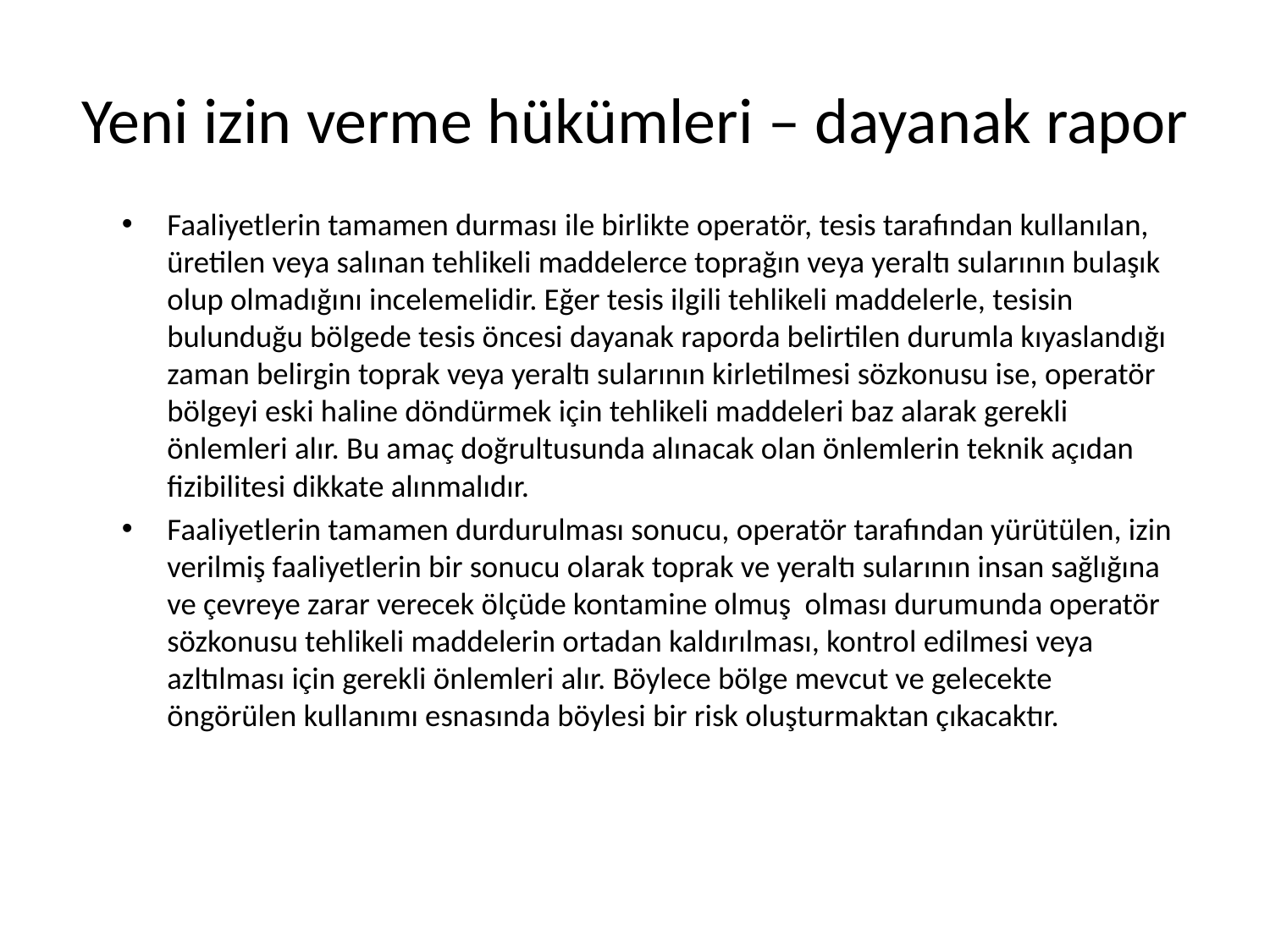

# Yeni izin verme hükümleri – dayanak rapor
Faaliyetlerin tamamen durması ile birlikte operatör, tesis tarafından kullanılan, üretilen veya salınan tehlikeli maddelerce toprağın veya yeraltı sularının bulaşık olup olmadığını incelemelidir. Eğer tesis ilgili tehlikeli maddelerle, tesisin bulunduğu bölgede tesis öncesi dayanak raporda belirtilen durumla kıyaslandığı zaman belirgin toprak veya yeraltı sularının kirletilmesi sözkonusu ise, operatör bölgeyi eski haline döndürmek için tehlikeli maddeleri baz alarak gerekli önlemleri alır. Bu amaç doğrultusunda alınacak olan önlemlerin teknik açıdan fizibilitesi dikkate alınmalıdır.
Faaliyetlerin tamamen durdurulması sonucu, operatör tarafından yürütülen, izin verilmiş faaliyetlerin bir sonucu olarak toprak ve yeraltı sularının insan sağlığına ve çevreye zarar verecek ölçüde kontamine olmuş  olması durumunda operatör sözkonusu tehlikeli maddelerin ortadan kaldırılması, kontrol edilmesi veya azltılması için gerekli önlemleri alır. Böylece bölge mevcut ve gelecekte öngörülen kullanımı esnasında böylesi bir risk oluşturmaktan çıkacaktır.